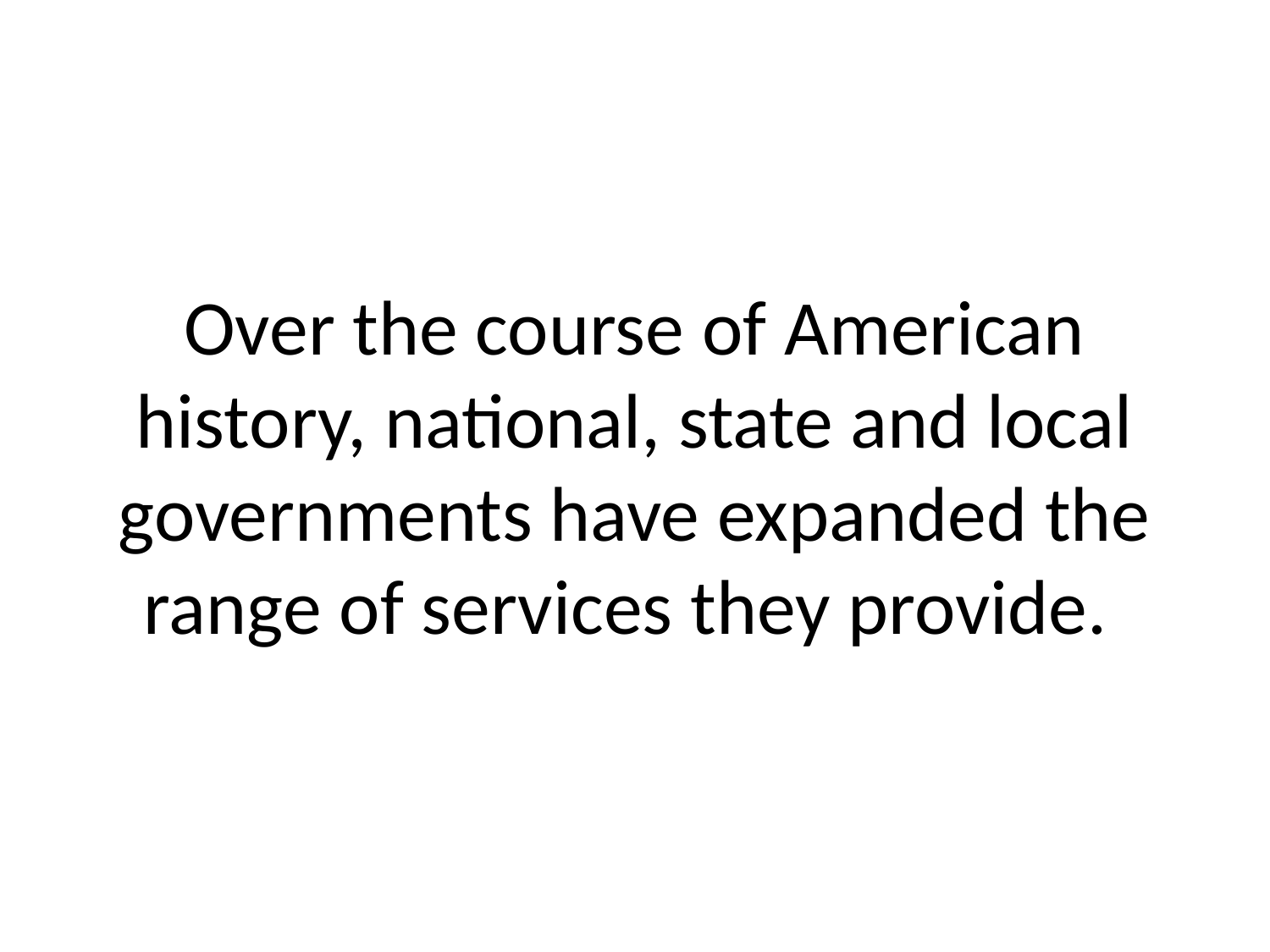

# Over the course of American history, national, state and local governments have expanded the range of services they provide.